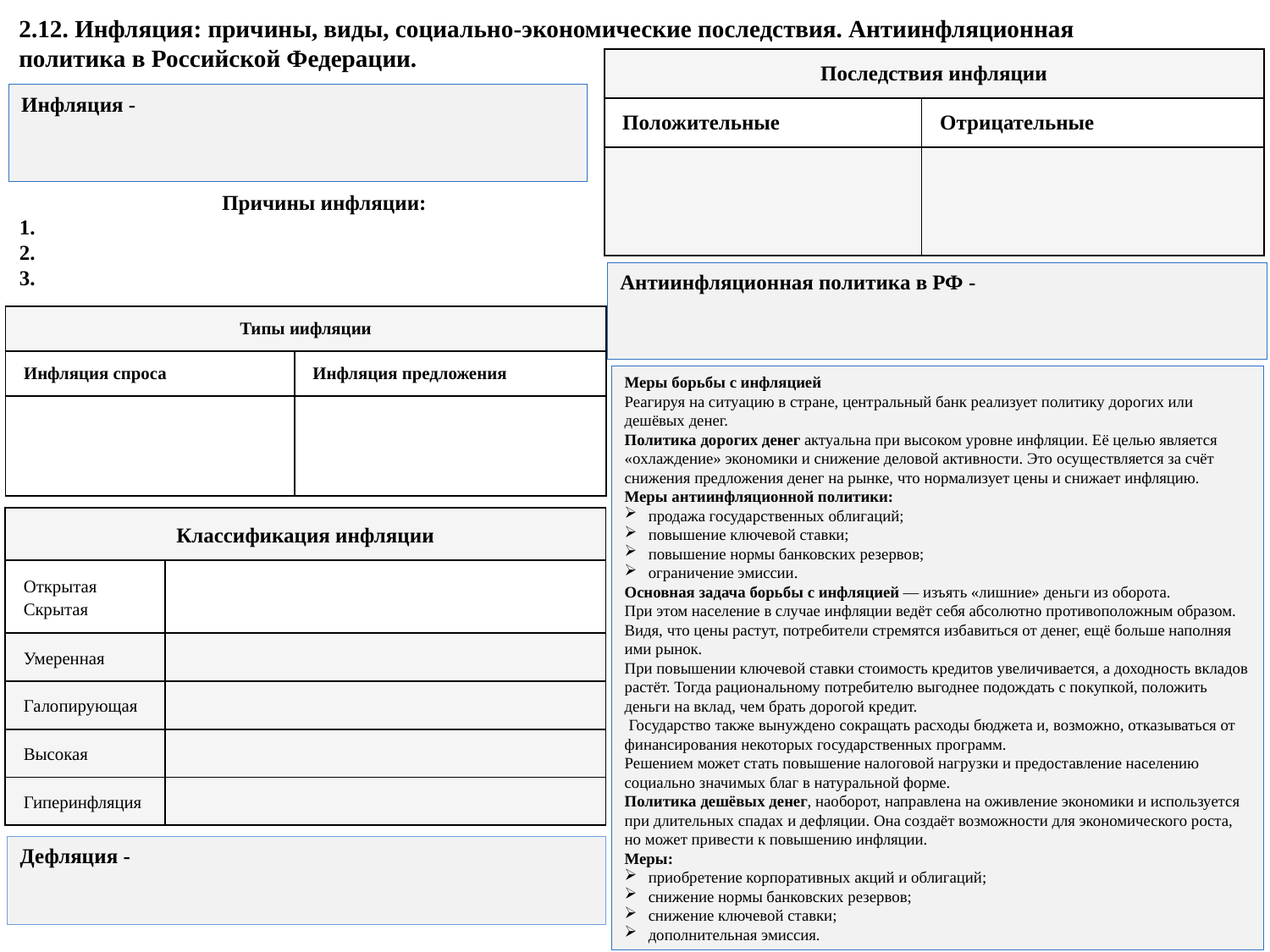

2.12. Инфляция: причины, виды, социально-экономические последствия. Антиинфляционная
политика в Российской Федерации.
| Последствия инфляции |  |
| --- | --- |
| Положительные | Отрицательные |
|  |  |
Инфляция -

Причины инфляции:
1.
2.
3.
Антиинфляционная политика в РФ -

| Типы иифляции |  |
| --- | --- |
| Инфляция спроса | Инфляция предложения |
|  |  |
Меры борьбы с инфляцией
Реагируя на ситуацию в стране, центральный банк реализует политику дорогих или дешёвых денег.
Политика дорогих денег актуальна при высоком уровне инфляции. Её целью является «охлаждение» экономики и снижение деловой активности. Это осуществляется за счёт снижения предложения денег на рынке, что нормализует цены и снижает инфляцию.
Меры антиинфляционной политики:
продажа государственных облигаций;
повышение ключевой ставки;
повышение нормы банковских резервов;
ограничение эмиссии.
Основная задача борьбы с инфляцией — изъять «лишние» деньги из оборота.
При этом население в случае инфляции ведёт себя абсолютно противоположным образом. Видя, что цены растут, потребители стремятся избавиться от денег, ещё больше наполняя ими рынок.
При повышении ключевой ставки стоимость кредитов увеличивается, а доходность вкладов растёт. Тогда рациональному потребителю выгоднее подождать с покупкой, положить деньги на вклад, чем брать дорогой кредит.
 Государство также вынуждено сокращать расходы бюджета и, возможно, отказываться от финансирования некоторых государственных программ.
Решением может стать повышение налоговой нагрузки и предоставление населению социально значимых благ в натуральной форме.
Политика дешёвых денег, наоборот, направлена на оживление экономики и используется при длительных спадах и дефляции. Она создаёт возможности для экономического роста, но может привести к повышению инфляции.
Меры:
приобретение корпоративных акций и облигаций;
снижение нормы банковских резервов;
снижение ключевой ставки;
дополнительная эмиссия.
| Классификация инфляции |  |
| --- | --- |
| Открытая Скрытая |  |
| Умеренная |  |
| Галопирующая |  |
| Высокая |  |
| Гиперинфляция |  |
Дефляция -